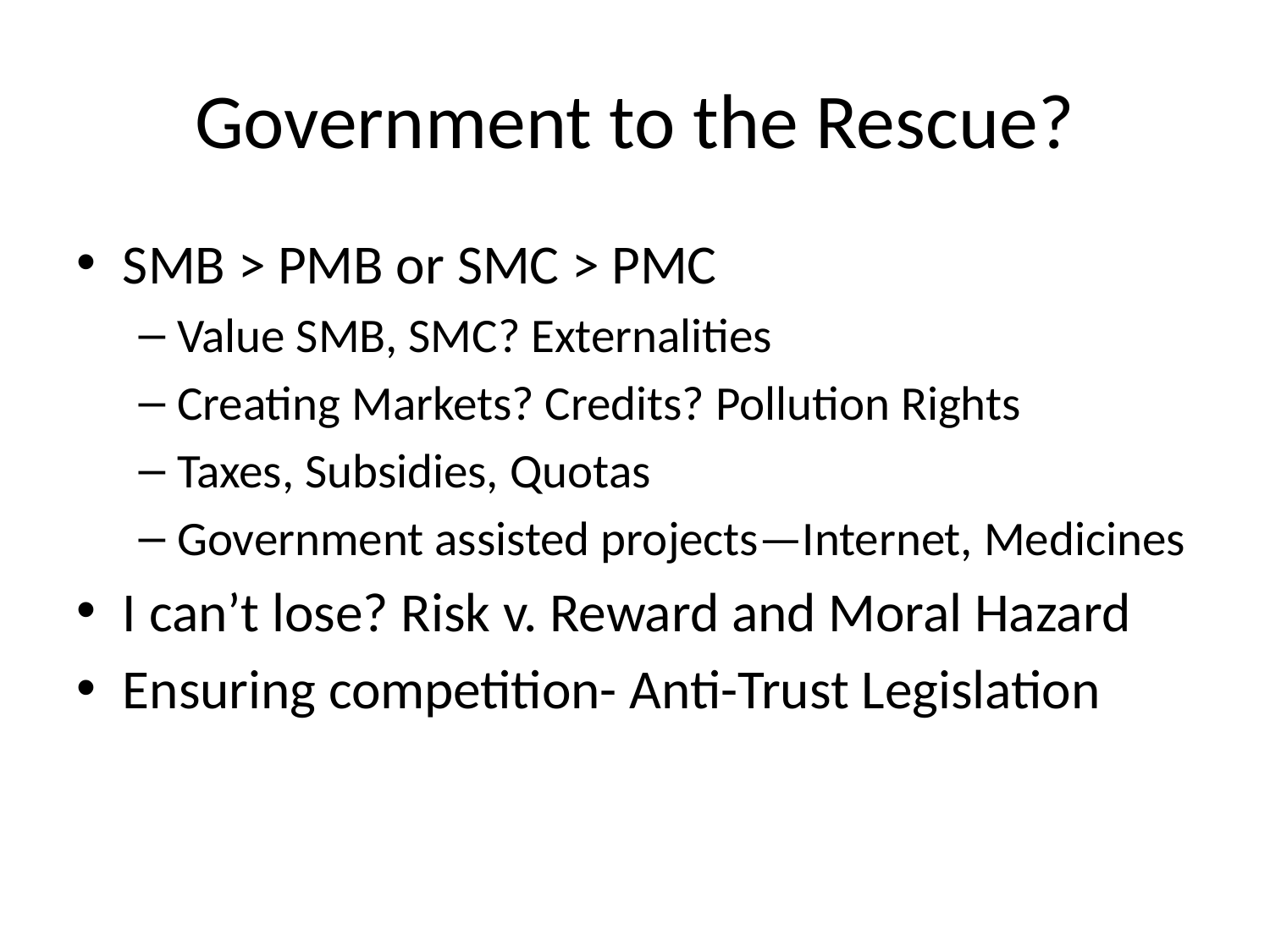

# Government to the Rescue?
SMB > PMB or SMC > PMC
Value SMB, SMC? Externalities
Creating Markets? Credits? Pollution Rights
Taxes, Subsidies, Quotas
Government assisted projects—Internet, Medicines
I can’t lose? Risk v. Reward and Moral Hazard
Ensuring competition- Anti-Trust Legislation